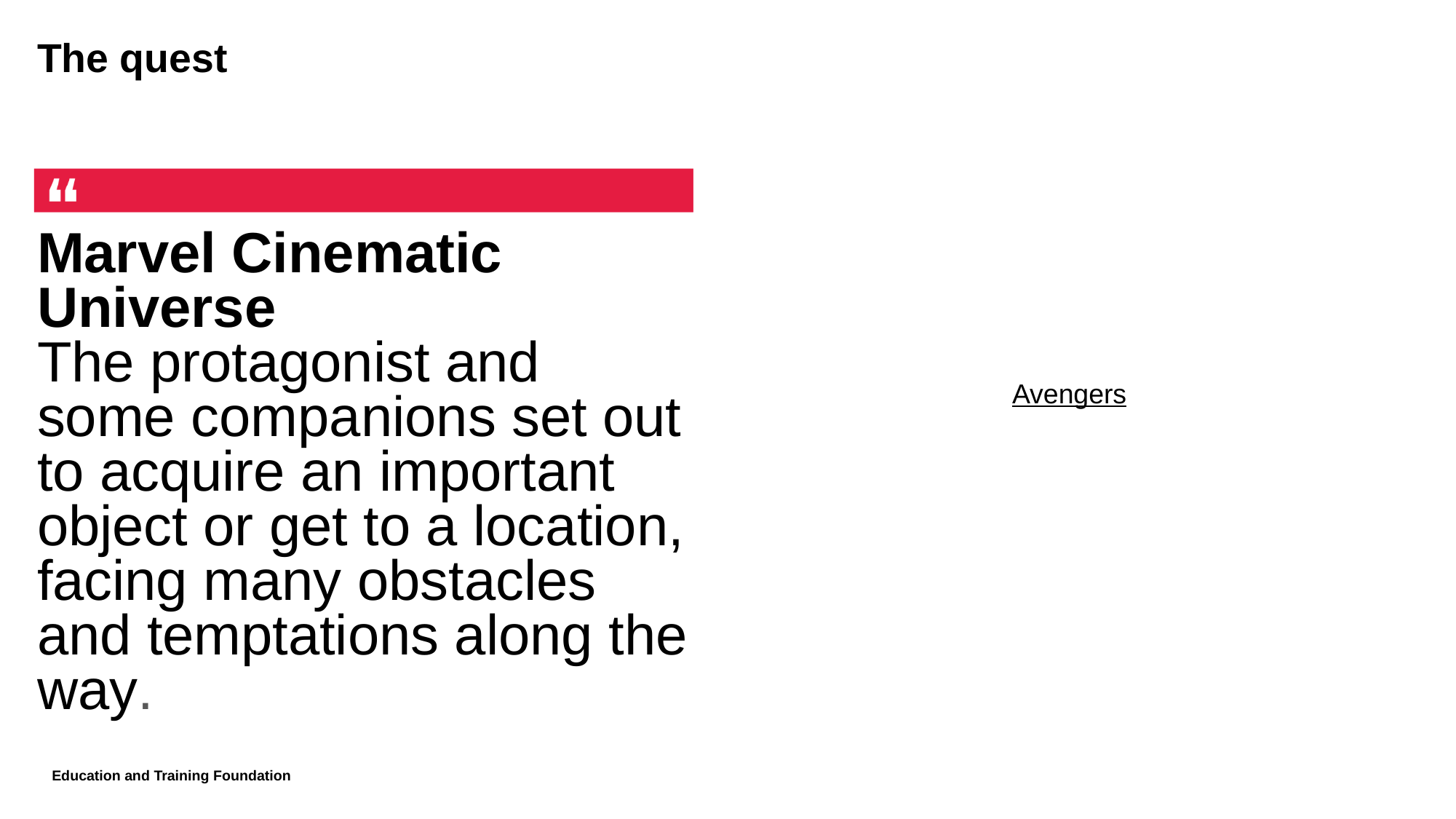

# The quest
Marvel Cinematic Universe
The protagonist and some companions set out to acquire an important object or get to a location, facing many obstacles and temptations along the way.

Avengers
Education and Training Foundation